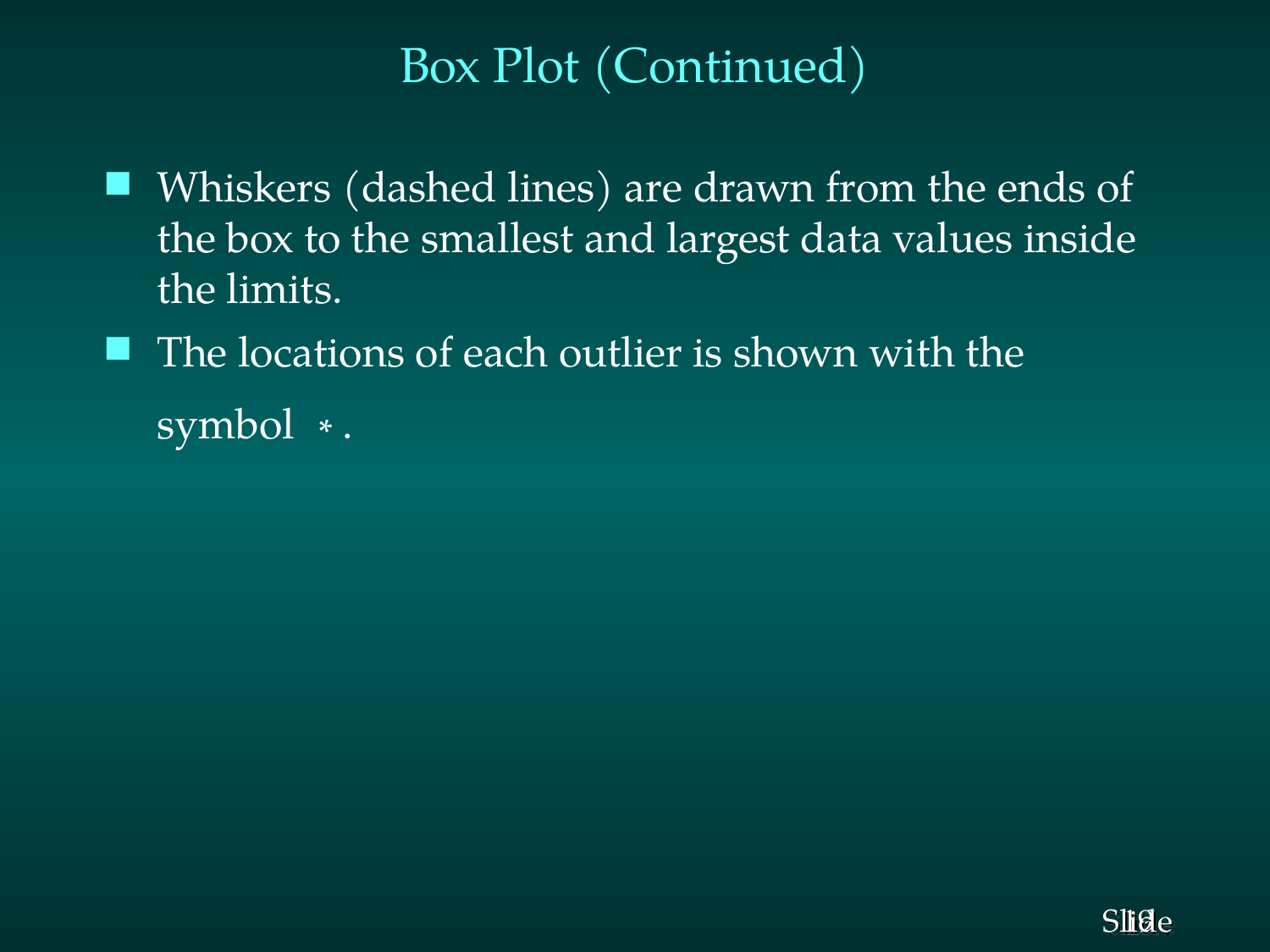

# Box Plot (Continued)
Whiskers (dashed lines) are drawn from the ends of the box to the smallest and largest data values inside the limits.
The locations of each outlier is shown with the symbol  * .